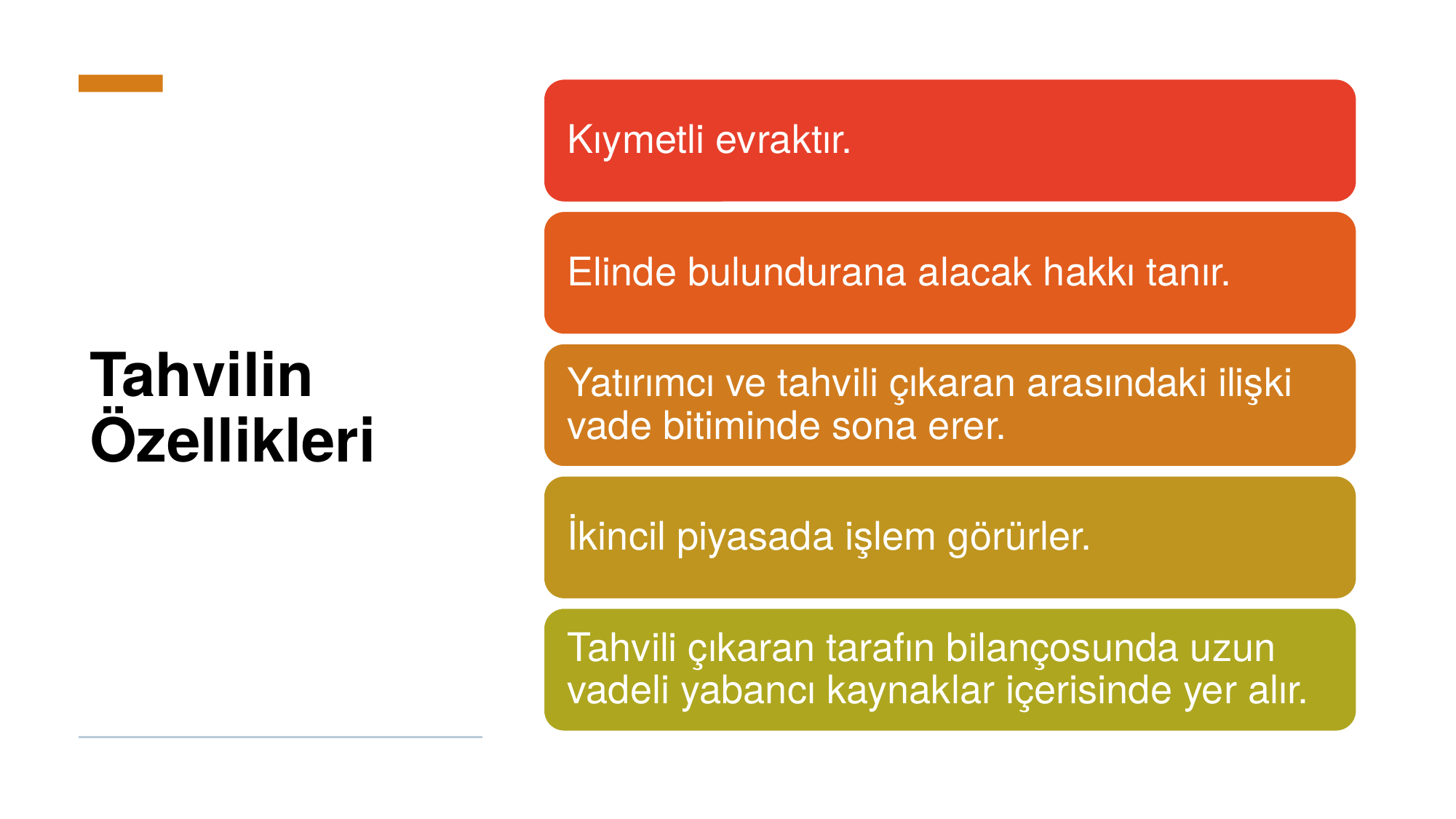

Kıymetli evraktır.
Elinde bulundurana alacak hakkı tanır.
Yatırımcı ve tahvili çıkaran arasındaki ilişki vade bitiminde sona erer.
İkincil piyasada işlem görürler.
Tahvili çıkaran tarafın bilançosunda uzun vadeli yabancı kaynaklar içerisinde yer alır.
# Tahvilin Özellikleri